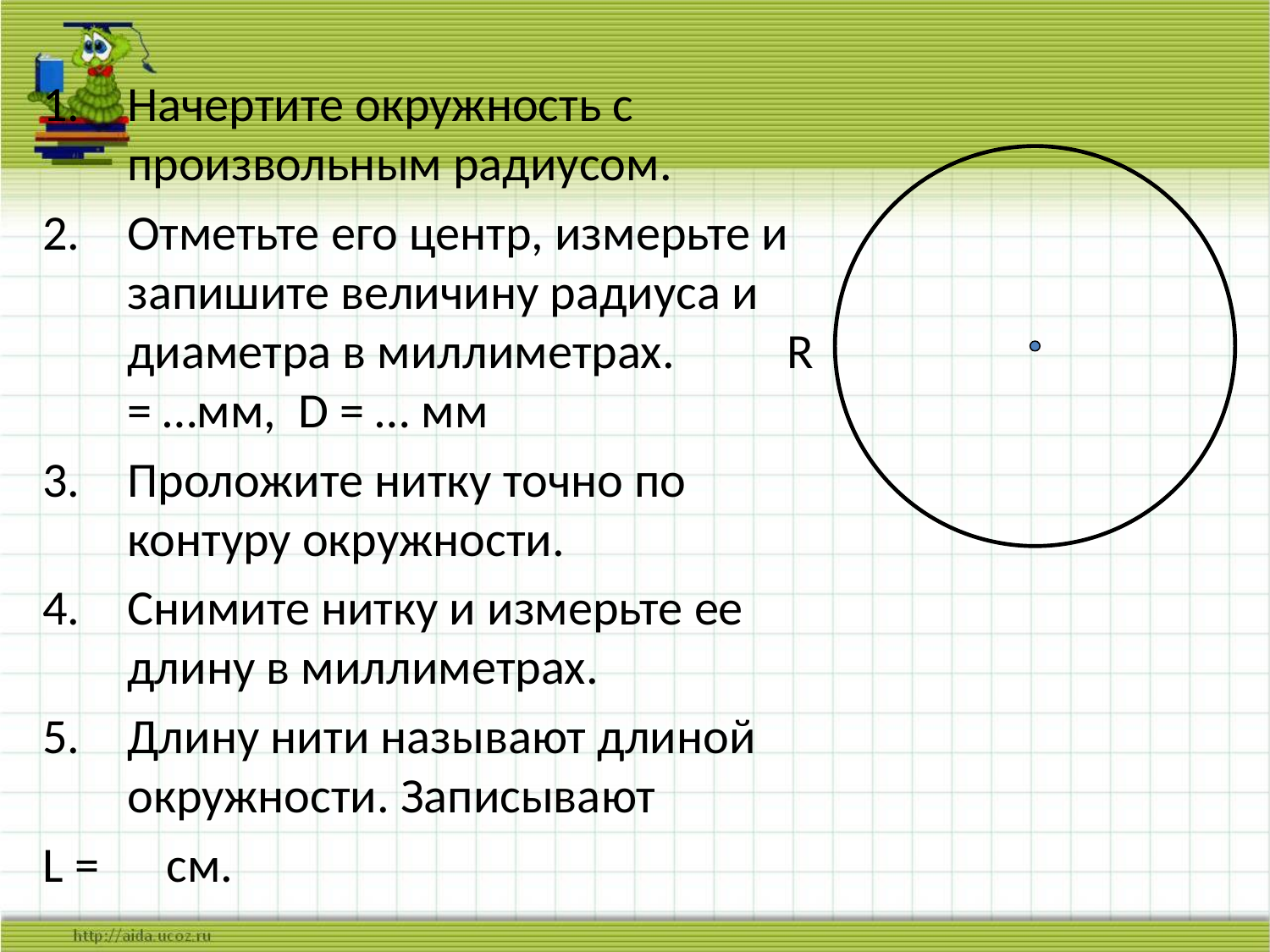

Начертите окружность с произвольным радиусом.
Отметьте его центр, измерьте и запишите величину радиуса и диаметра в миллиметрах.          R = …мм,  D = … мм
Проложите нитку точно по контуру окружности.
Снимите нитку и измерьте ее длину в миллиметрах.
Длину нити называют длиной окружности. Записывают
L =      см.